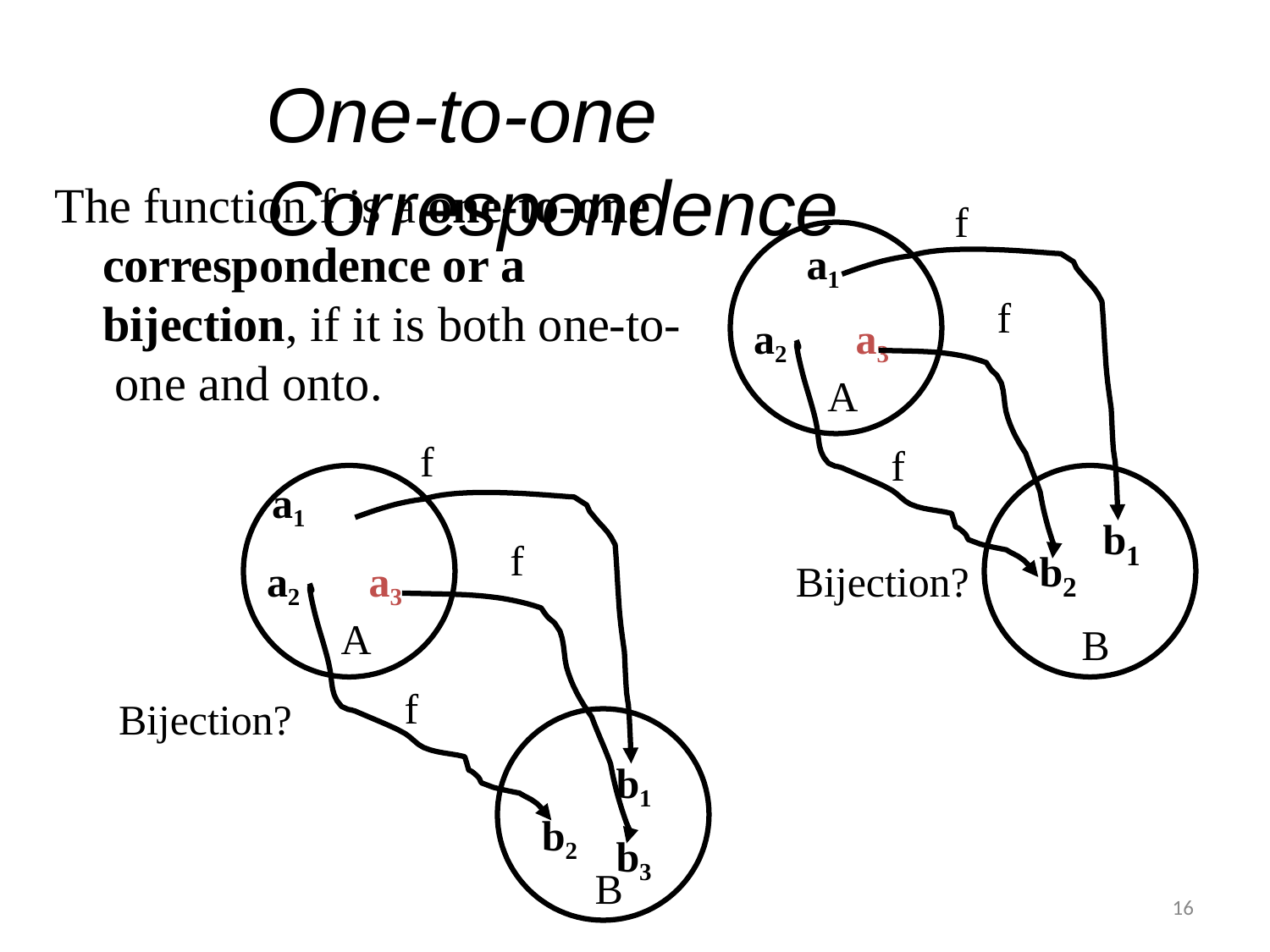

# One-to-one Correspondence
The function f is a one-to-one  correspondence or a  bijection, if it is both one-to-  one and onto.
f
a1
f

a1
f
a2	a3
A

f

b
f
1
b
a2	a3
A
Bijection?
2

B
f
Bijection?
b1
b2
b3
B
16